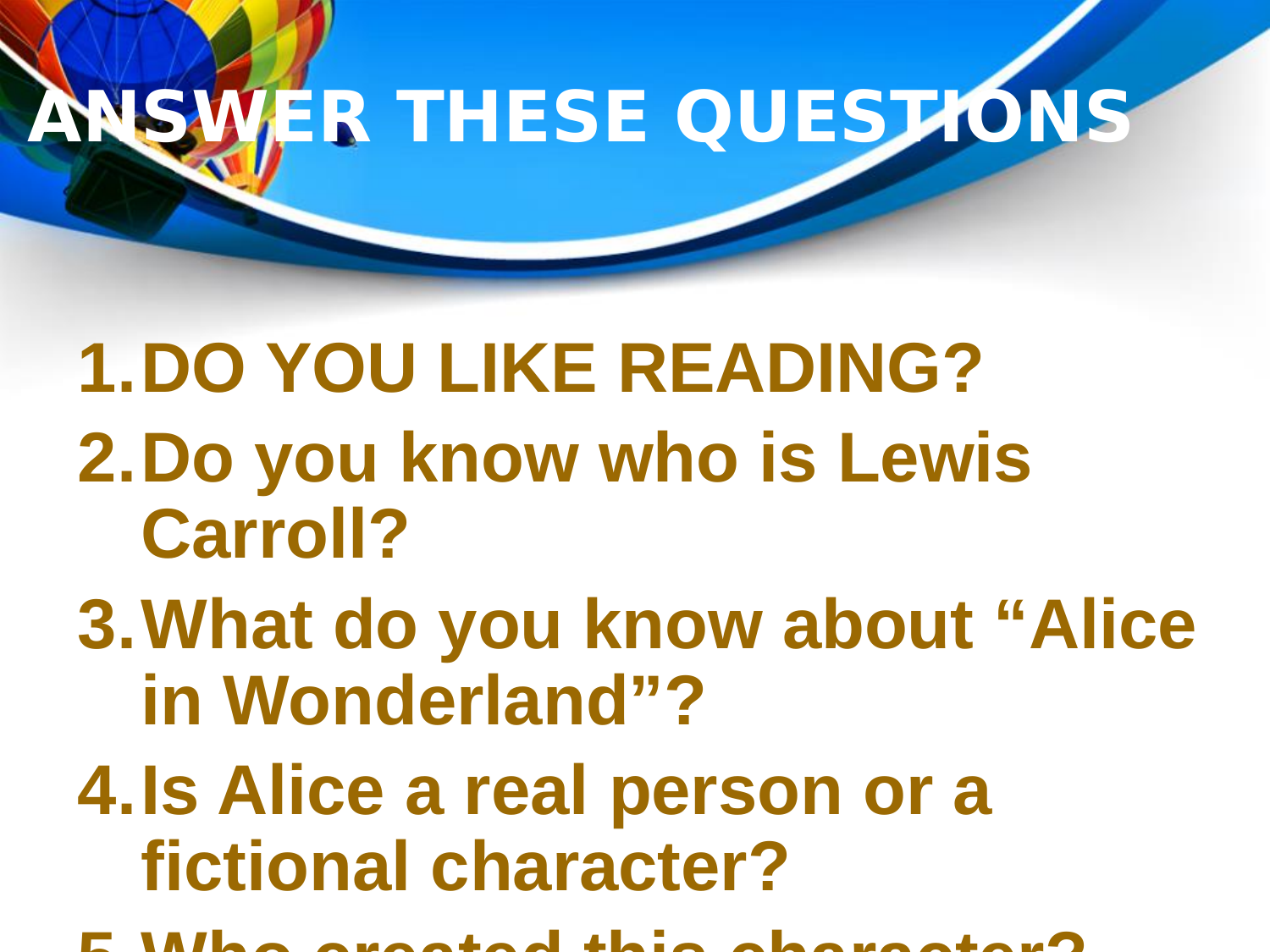

# ANSWER THESE QUESTIONS

DO YOU LIKE READING?
Do you know who is Lewis Carroll?
What do you know about “Alice in Wonderland”?
Is Alice a real person or a fictional character?
Who created this character?
Who’s Humpty Dumpty? What does he look like?